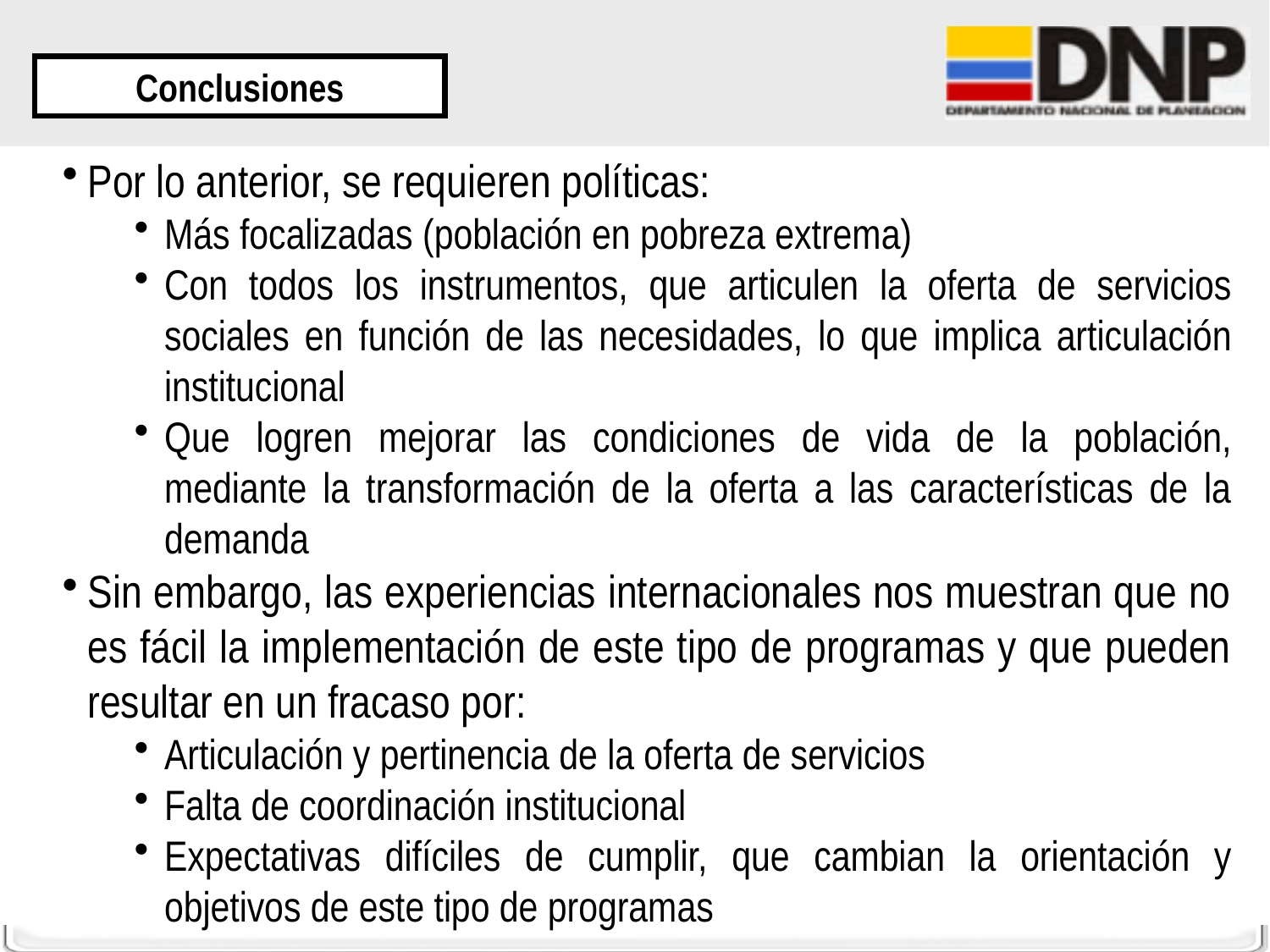

Conclusiones
Por lo anterior, se requieren políticas:
Más focalizadas (población en pobreza extrema)
Con todos los instrumentos, que articulen la oferta de servicios sociales en función de las necesidades, lo que implica articulación institucional
Que logren mejorar las condiciones de vida de la población, mediante la transformación de la oferta a las características de la demanda
Sin embargo, las experiencias internacionales nos muestran que no es fácil la implementación de este tipo de programas y que pueden resultar en un fracaso por:
Articulación y pertinencia de la oferta de servicios
Falta de coordinación institucional
Expectativas difíciles de cumplir, que cambian la orientación y objetivos de este tipo de programas